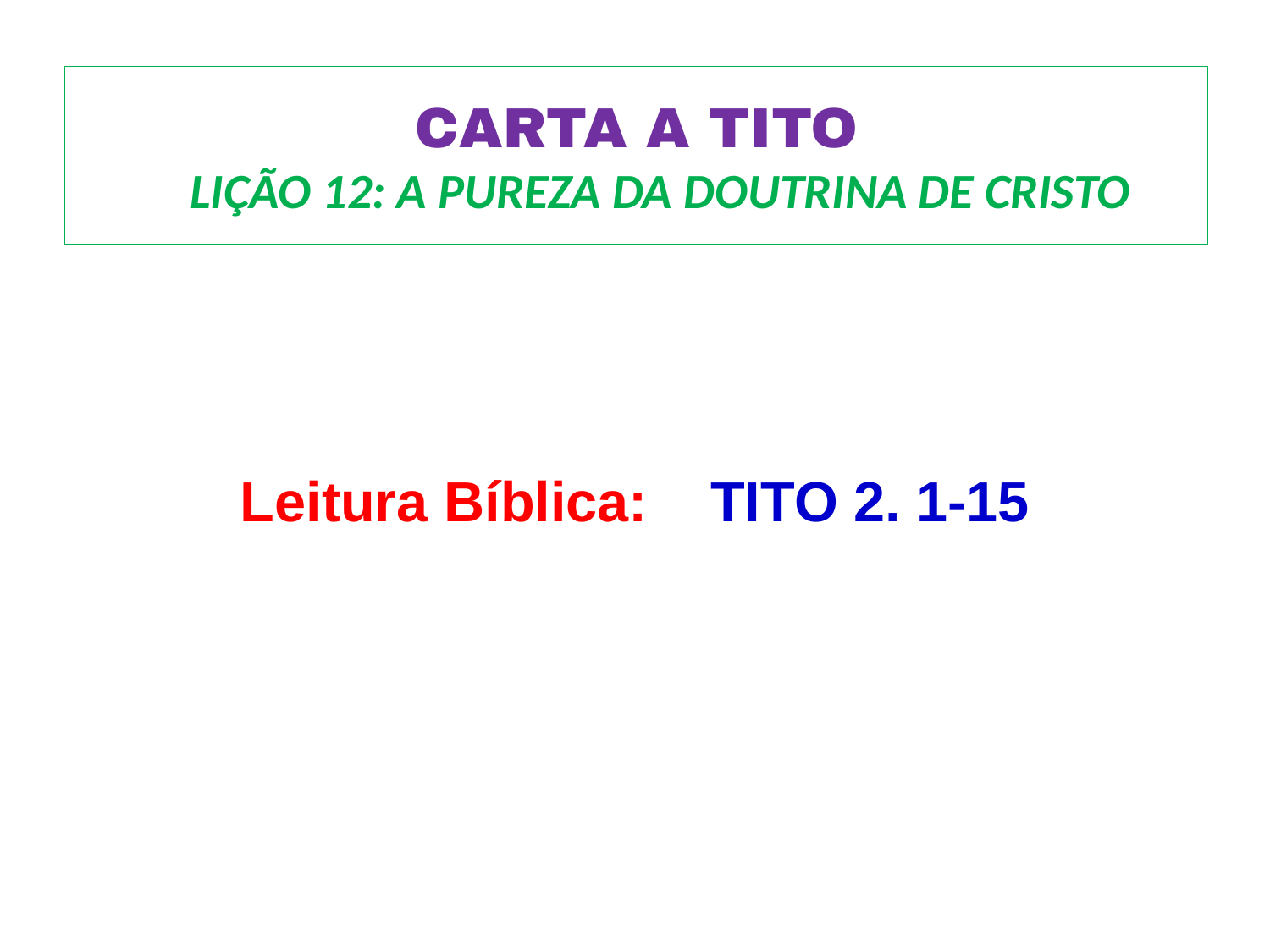

# CARTA A TITO LIÇÃO 12: A PUREZA DA DOUTRINA DE CRISTO

Leitura Bíblica:    TITO 2. 1-15